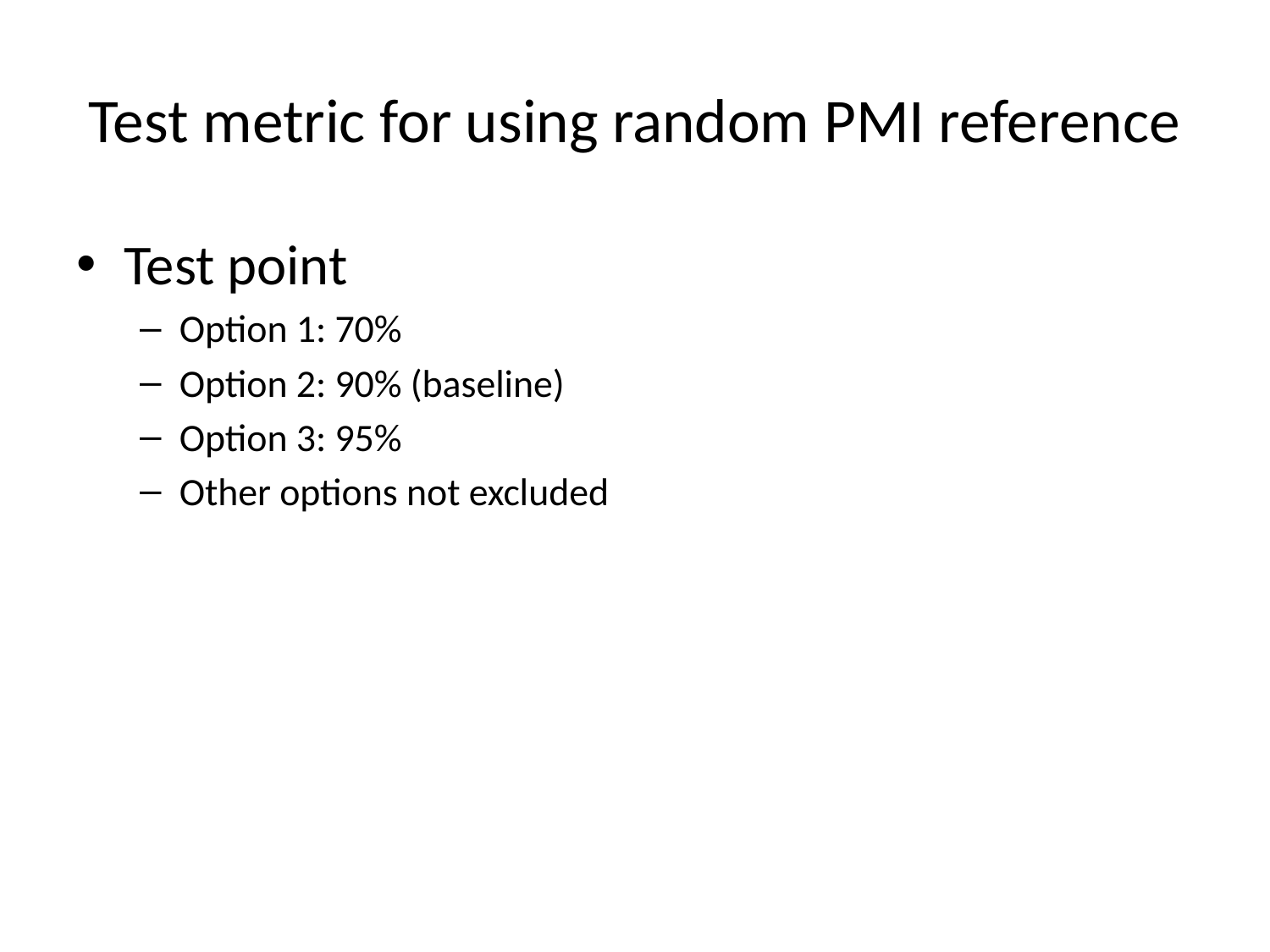

# Test metric for using random PMI reference
Test point
Option 1: 70%
Option 2: 90% (baseline)
Option 3: 95%
Other options not excluded